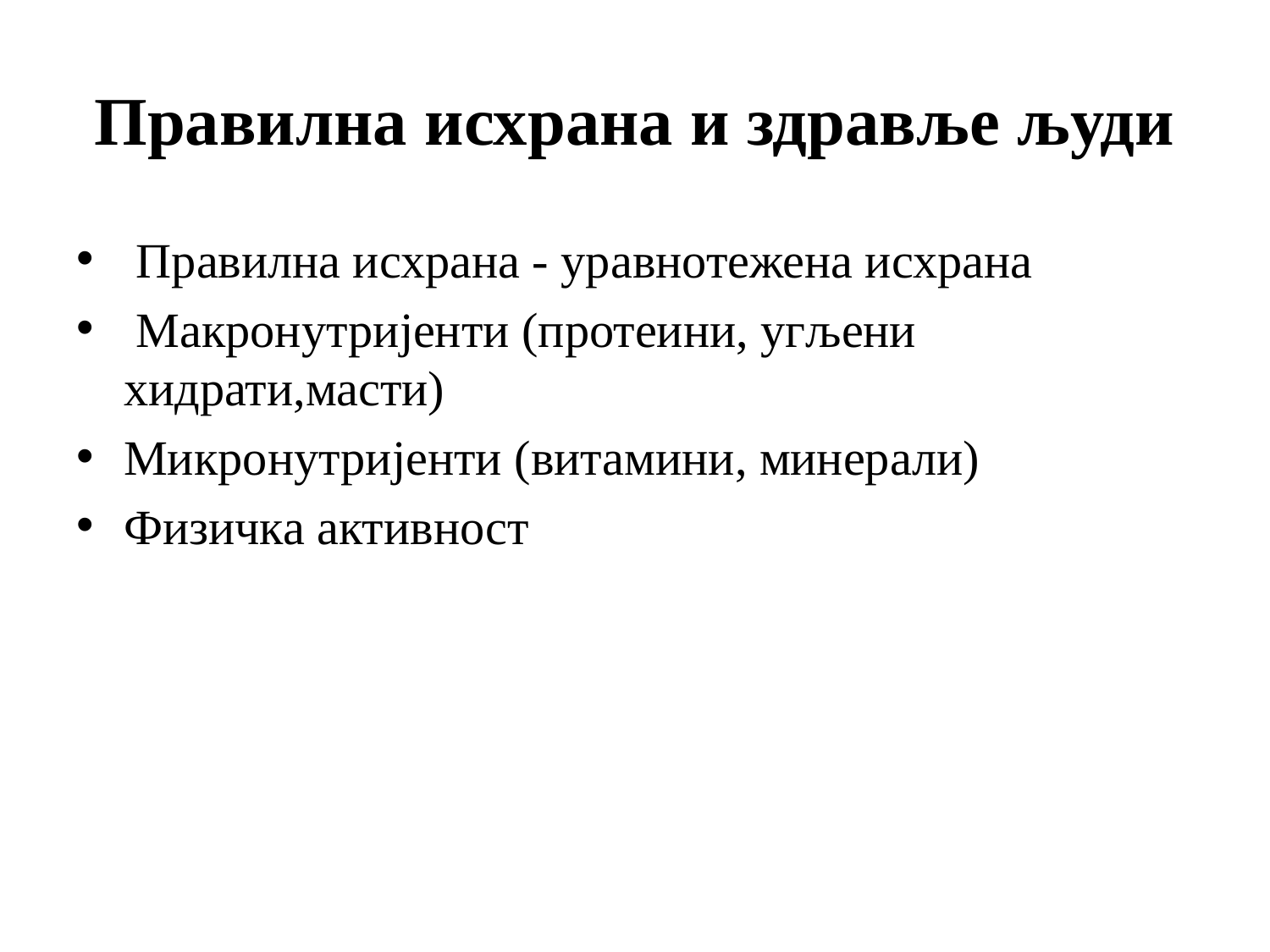

# Правилна исхрана и здравље људи
 Правилна исхрана - уравнотежена исхрана
 Макронутријенти (протеини, угљени хидрати,масти)
Микронутријенти (витамини, минерали)
Физичка активност